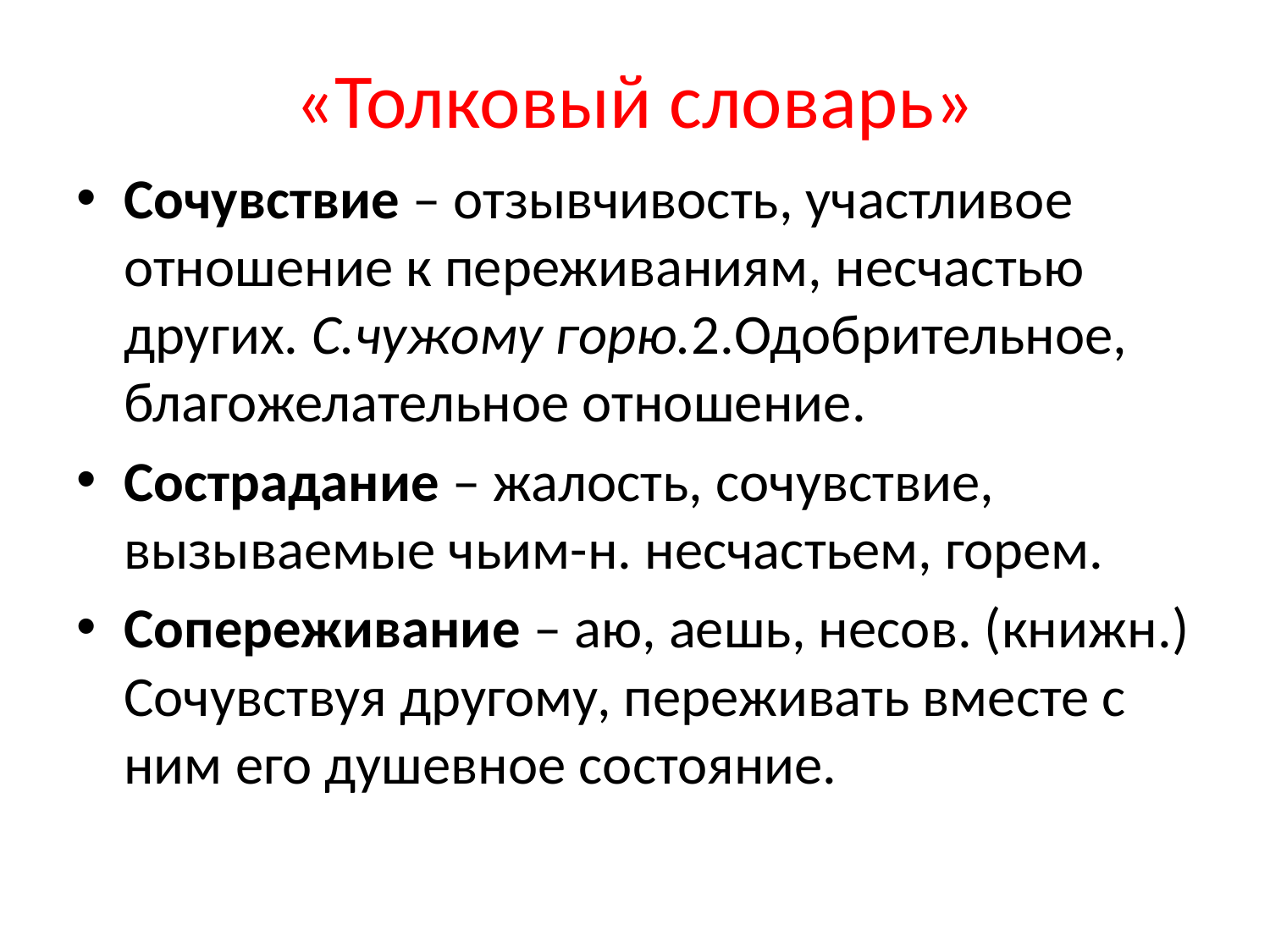

# «Толковый словарь»
Сочувствие – отзывчивость, участливое отношение к переживаниям, несчастью других. С.чужому горю.2.Одобрительное, благожелательное отношение.
Сострадание – жалость, сочувствие, вызываемые чьим-н. несчастьем, горем.
Сопереживание – аю, аешь, несов. (книжн.) Сочувствуя другому, переживать вместе с ним его душевное состояние.